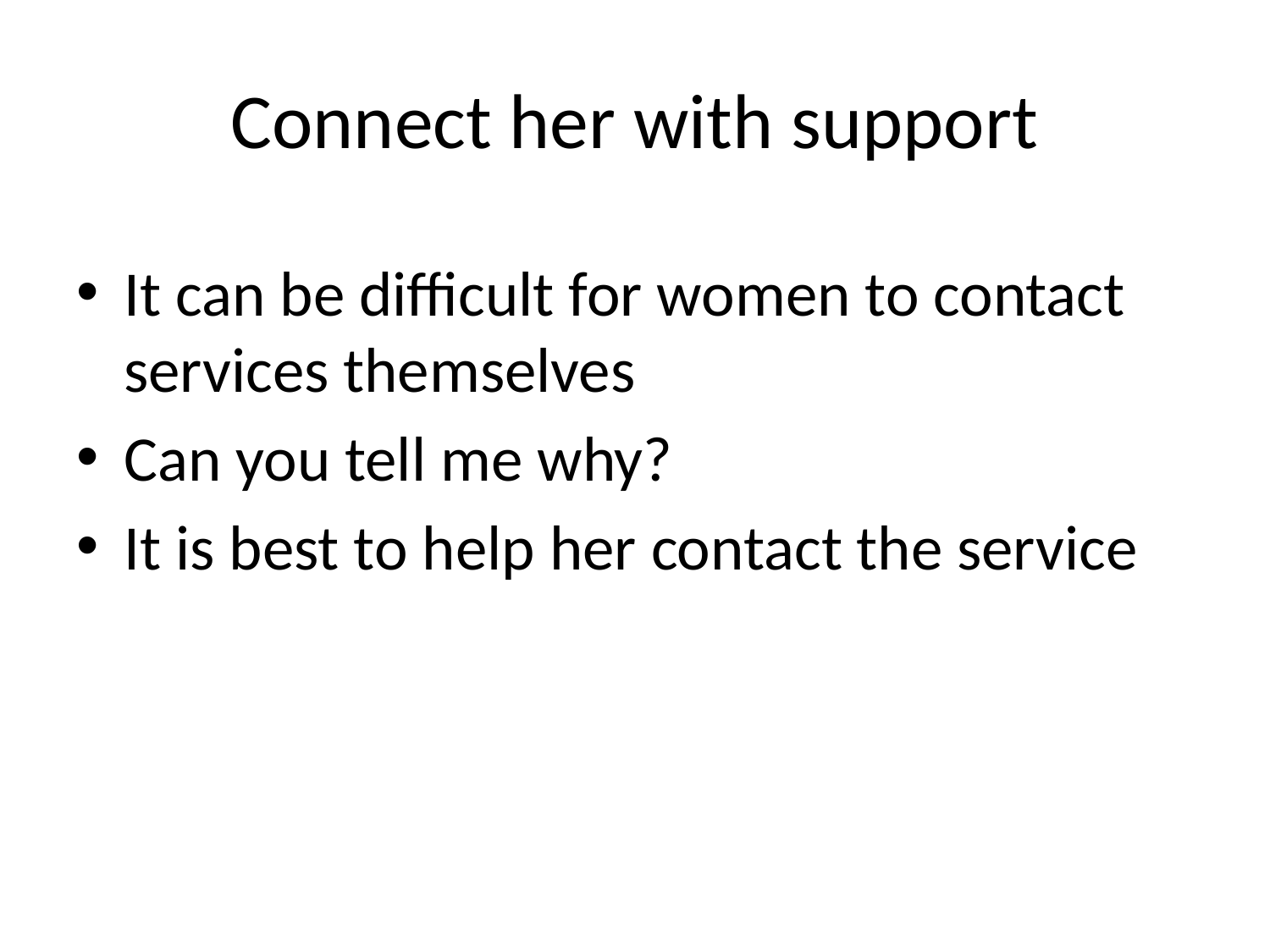

# Connect her with support
It can be difficult for women to contact services themselves
Can you tell me why?
It is best to help her contact the service